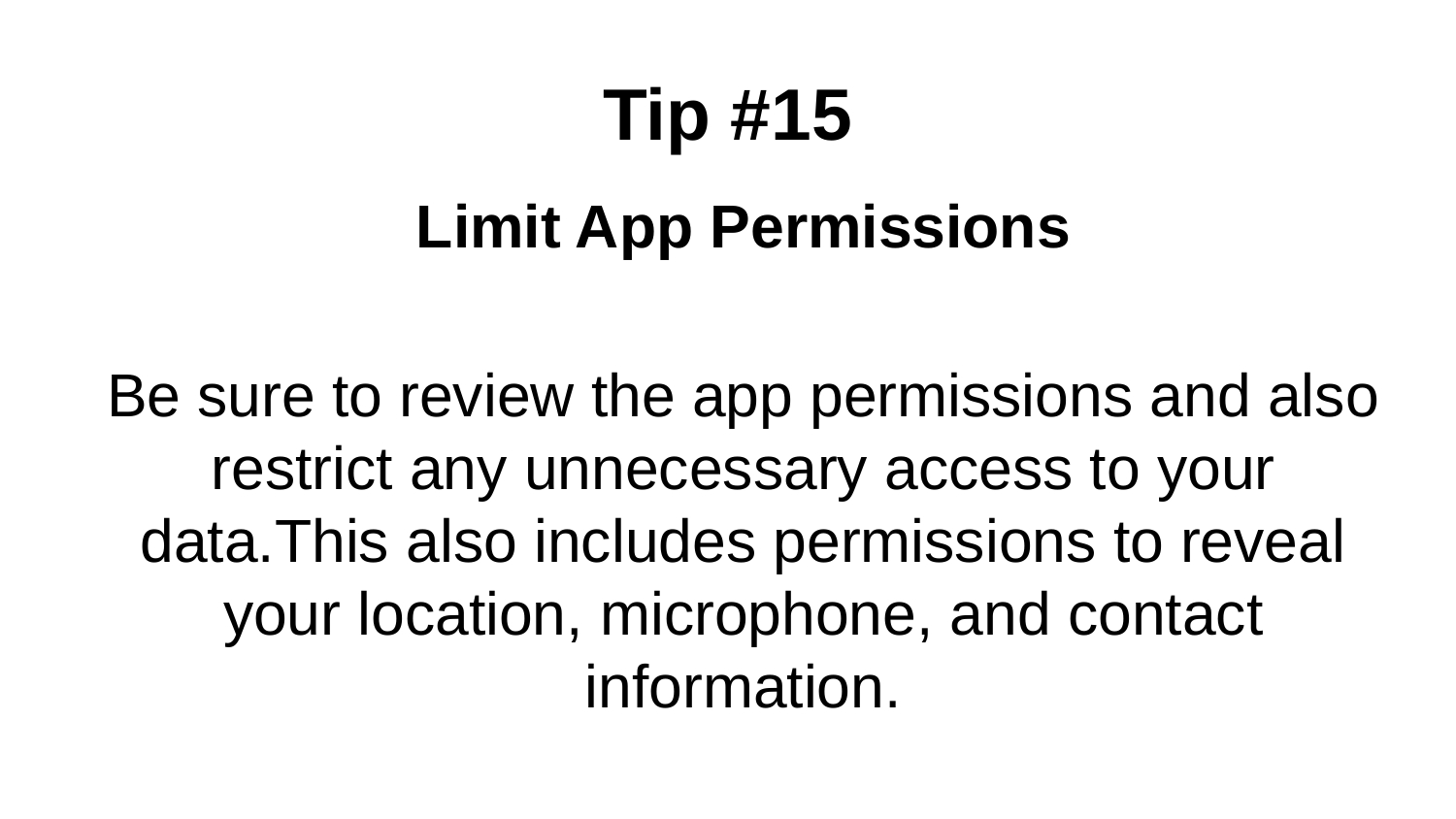

# Tip #15

Limit App Permissions

Be sure to review the app permissions and also restrict any unnecessary access to your data.This also includes permissions to reveal your location, microphone, and contact information.